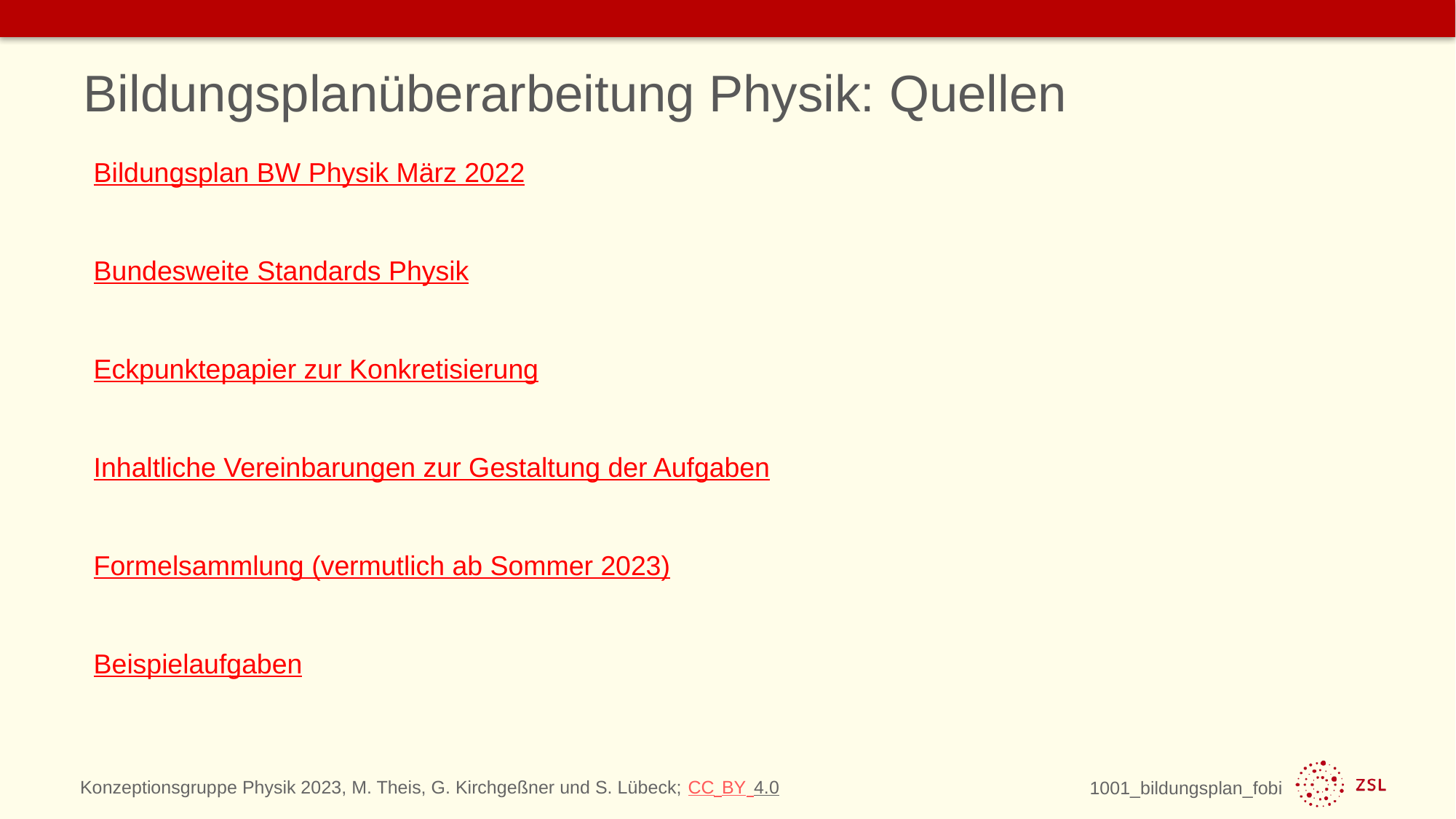

# Bildungsplanüberarbeitung Physik: Quellen

Bildungsplan BW Physik März 2022

Bundesweite Standards Physik

Eckpunktepapier zur Konkretisierung

Inhaltliche Vereinbarungen zur Gestaltung der Aufgaben

Formelsammlung (vermutlich ab Sommer 2023)

Beispielaufgaben